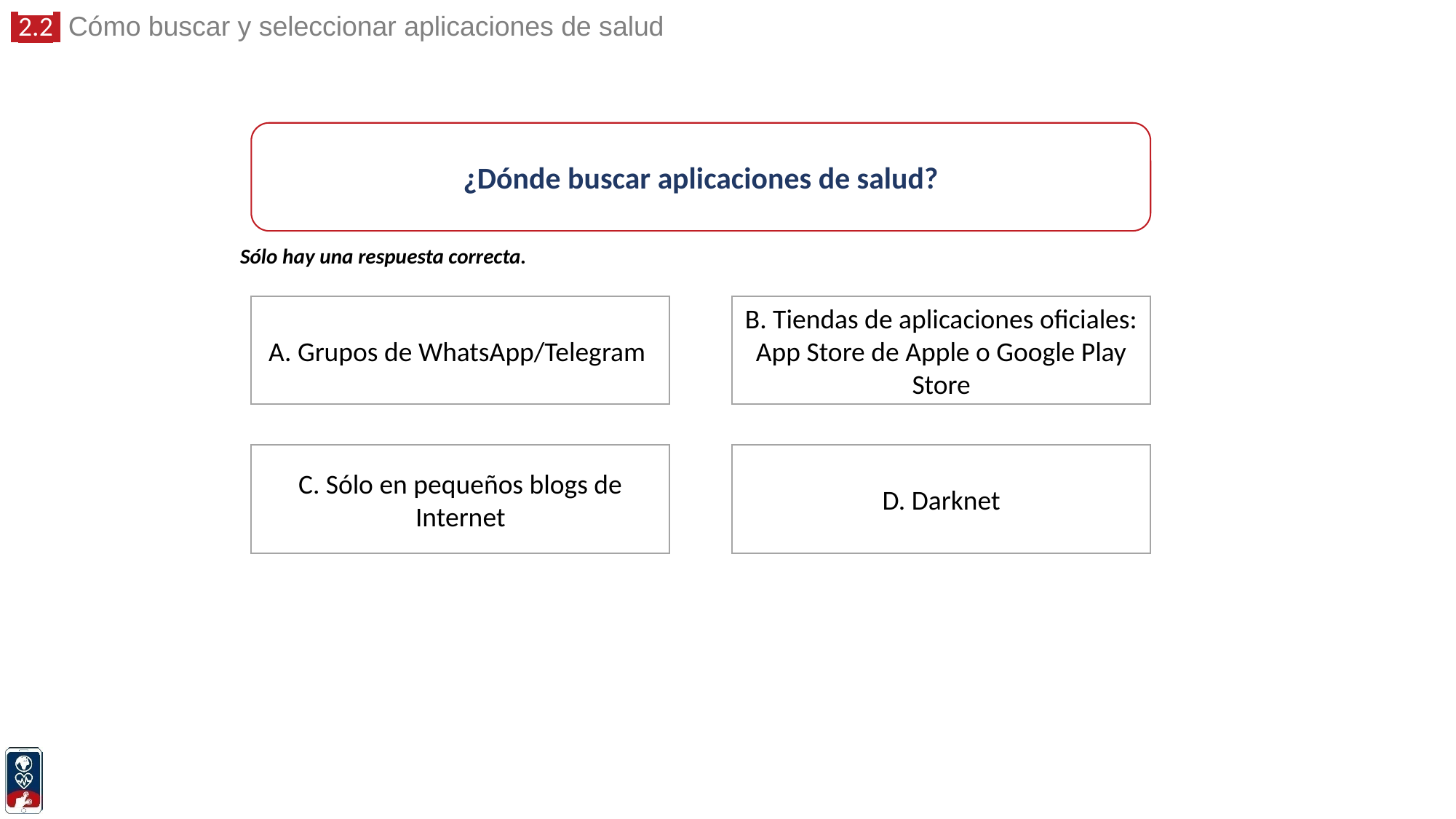

¿Dónde buscar aplicaciones de salud?
Sólo hay una respuesta correcta.
A. Grupos de WhatsApp/Telegram
B. Tiendas de aplicaciones oficiales: App Store de Apple o Google Play Store
D. Darknet
C. Sólo en pequeños blogs de Internet